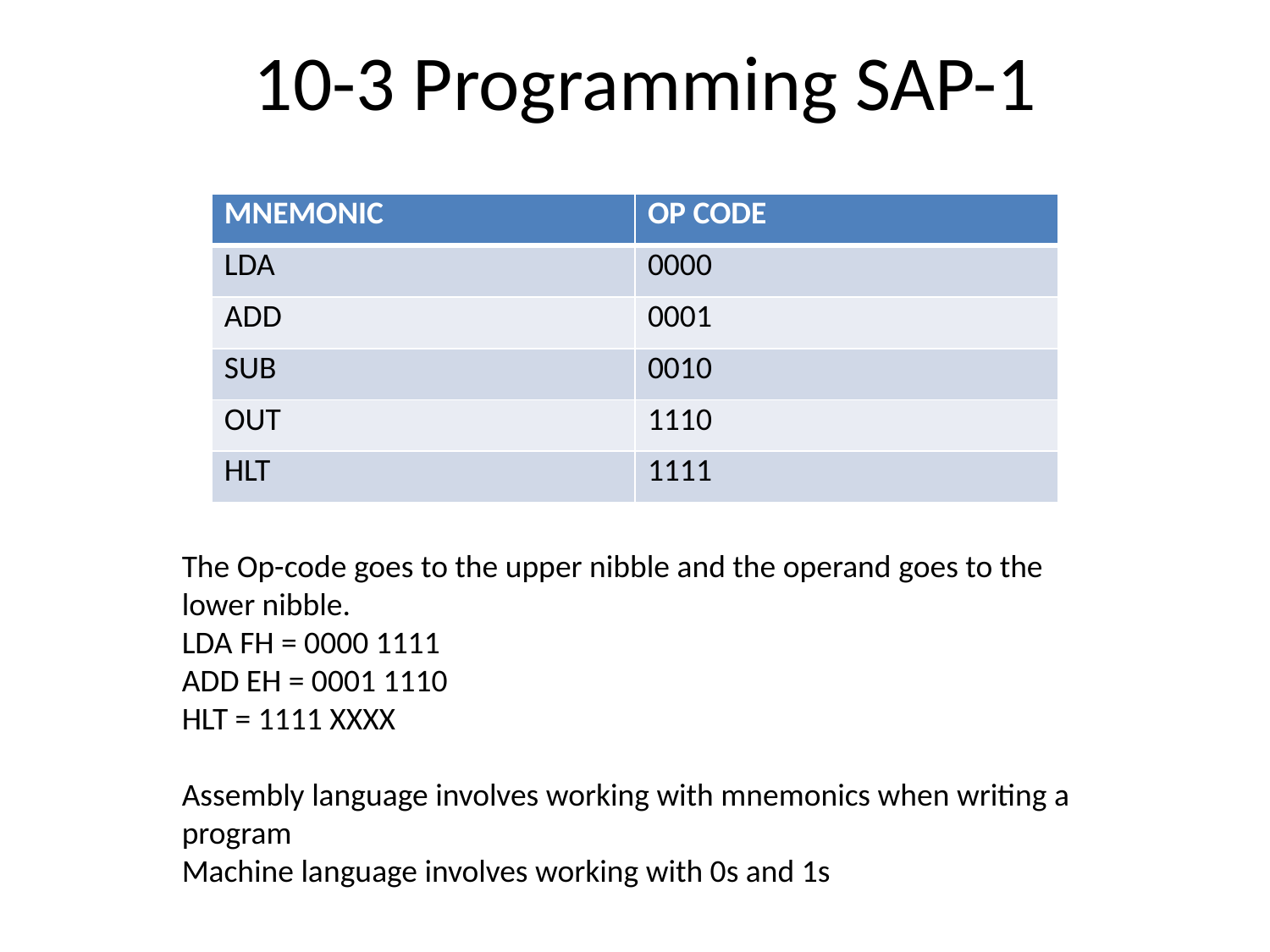

# 10-3 Programming SAP-1
| MNEMONIC | OP CODE |
| --- | --- |
| LDA | 0000 |
| ADD | 0001 |
| SUB | 0010 |
| OUT | 1110 |
| HLT | 1111 |
The Op-code goes to the upper nibble and the operand goes to the lower nibble.
LDA FH = 0000 1111
ADD EH = 0001 1110
HLT = 1111 XXXX

Assembly language involves working with mnemonics when writing a program
Machine language involves working with 0s and 1s